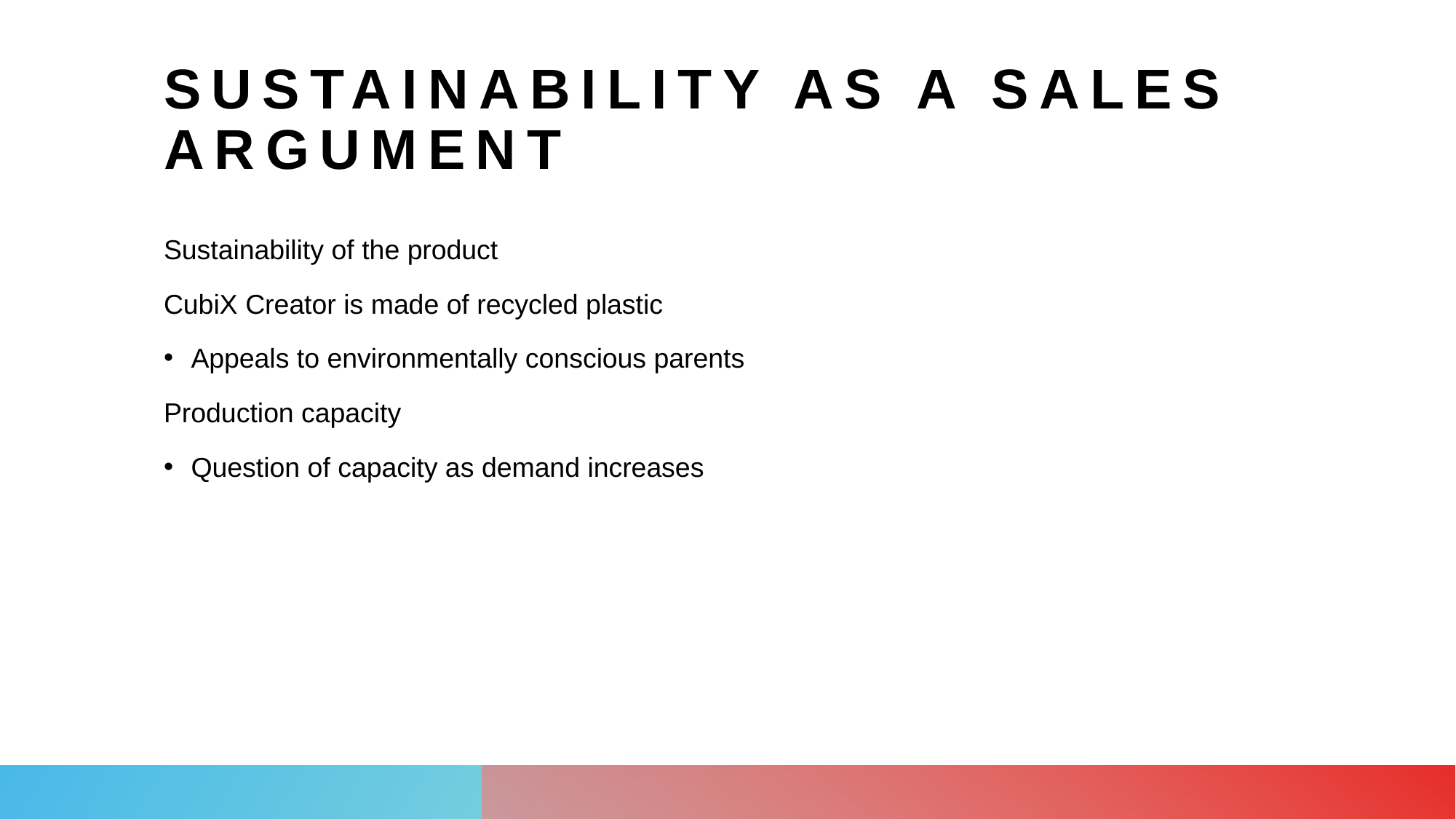

# Sustainability as a sales argument
Sustainability of the product
CubiX Creator is made of recycled plastic
Appeals to environmentally conscious parents
Production capacity
Question of capacity as demand increases